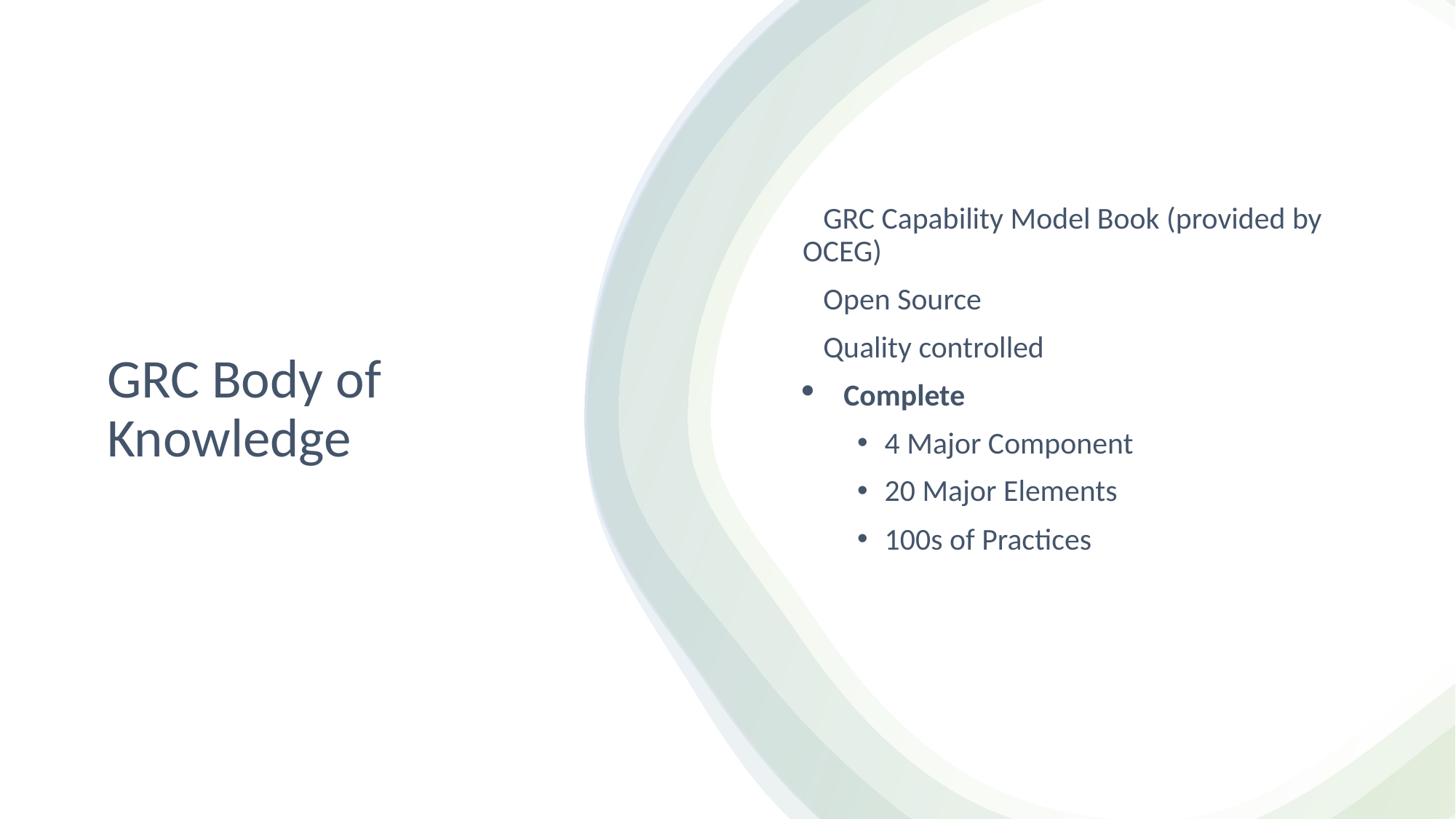

GRC Capability Model Book (provided by OCEG)
   Open Source
 Quality controlled
Complete
4 Major Component
20 Major Elements
100s of Practices

# GRC Body of Knowledge